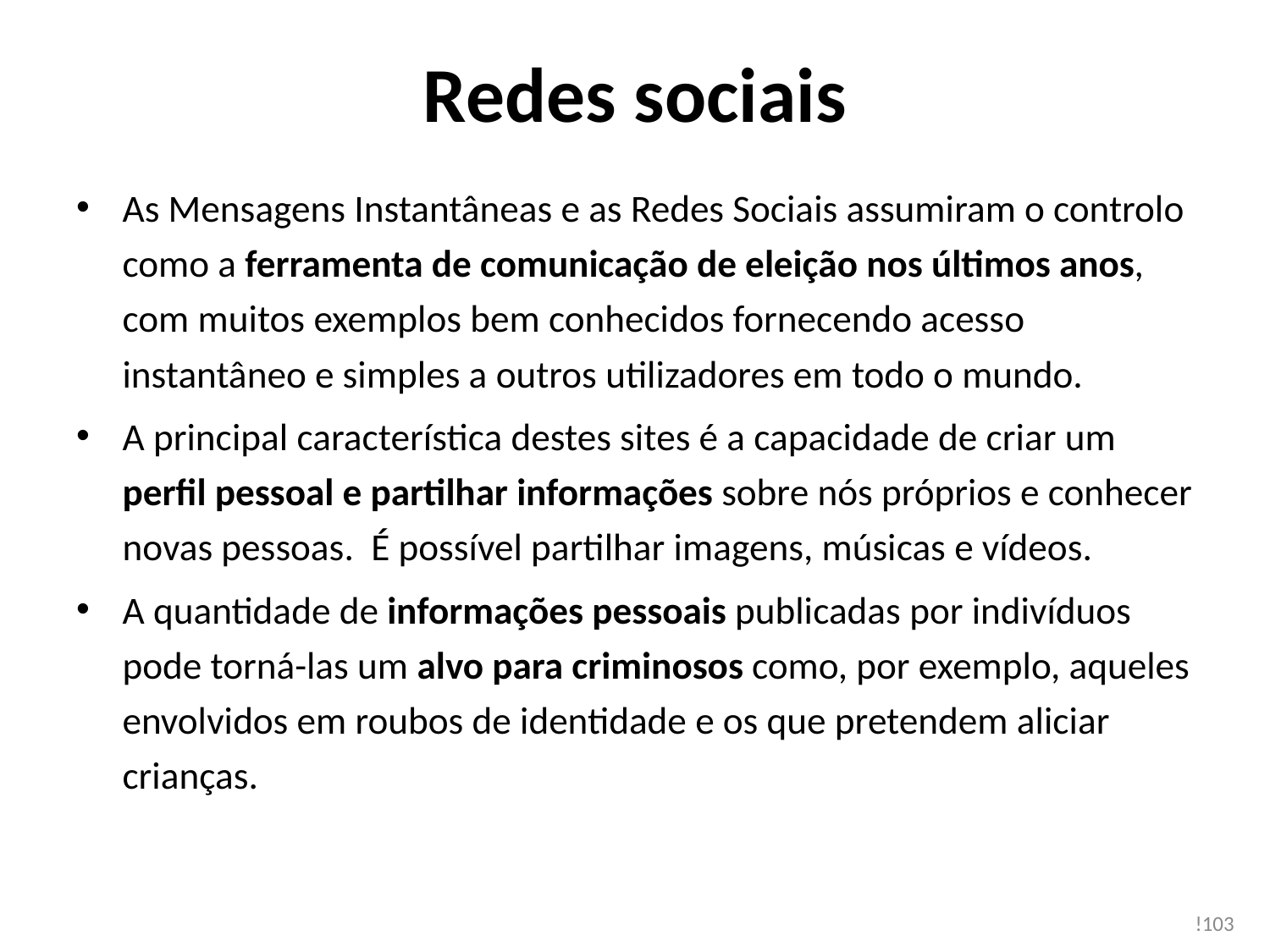

# Redes sociais
As Mensagens Instantâneas e as Redes Sociais assumiram o controlo como a ferramenta de comunicação de eleição nos últimos anos, com muitos exemplos bem conhecidos fornecendo acesso instantâneo e simples a outros utilizadores em todo o mundo.
A principal característica destes sites é a capacidade de criar um perfil pessoal e partilhar informações sobre nós próprios e conhecer novas pessoas.  É possível partilhar imagens, músicas e vídeos.
A quantidade de informações pessoais publicadas por indivíduos pode torná-las um alvo para criminosos como, por exemplo, aqueles envolvidos em roubos de identidade e os que pretendem aliciar crianças.
!103